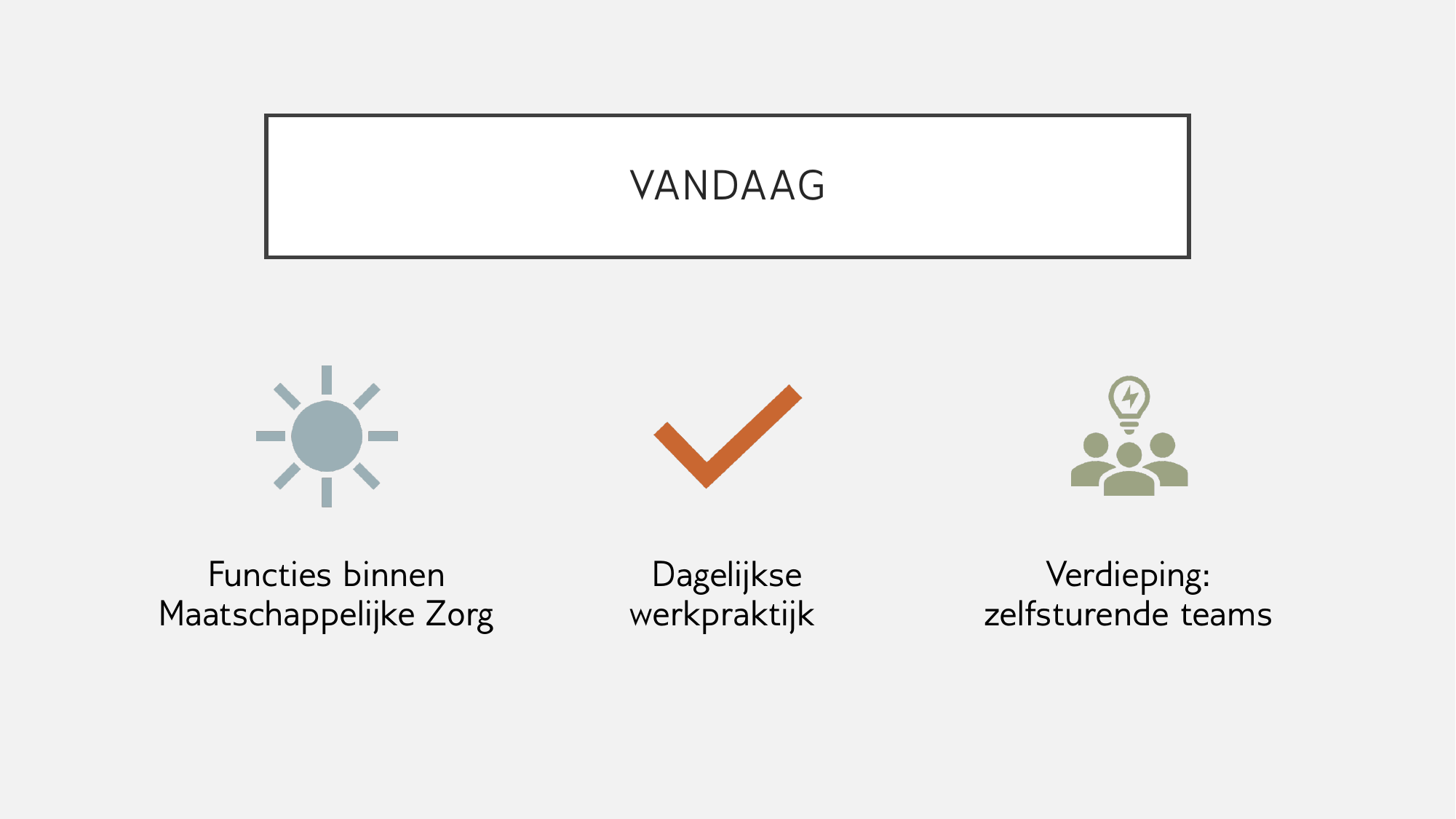

# vandaag
Functies binnen Maatschappelijke Zorg
Dagelijkse werkpraktijk
Verdieping: zelfsturende teams